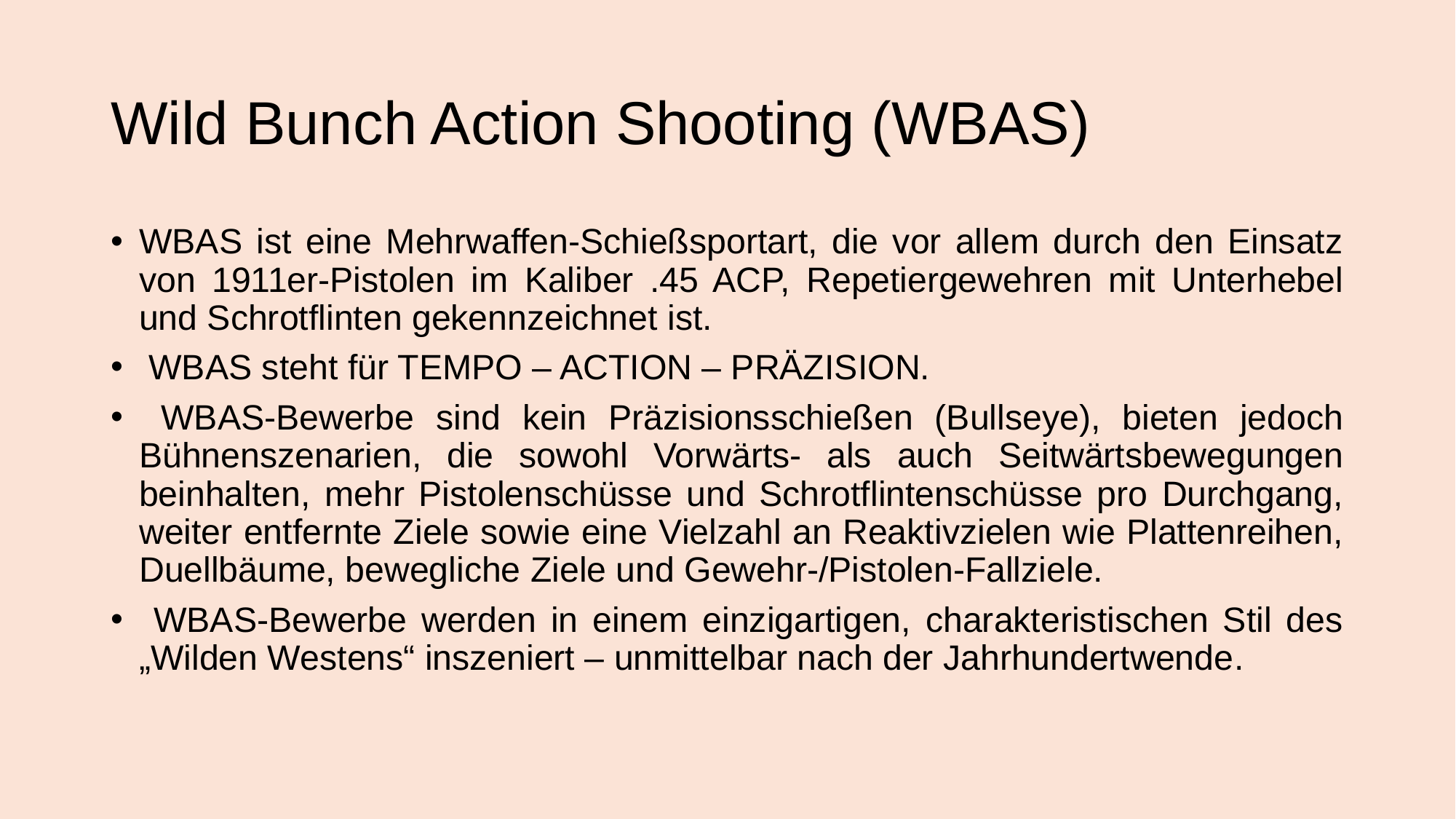

# Wild Bunch Action Shooting (WBAS)

WBAS ist eine Mehrwaffen-Schießsportart, die vor allem durch den Einsatz von 1911er-Pistolen im Kaliber .45 ACP, Repetiergewehren mit Unterhebel und Schrotflinten gekennzeichnet ist.
 WBAS steht für TEMPO – ACTION – PRÄZISION.
 WBAS-Bewerbe sind kein Präzisionsschießen (Bullseye), bieten jedoch Bühnenszenarien, die sowohl Vorwärts- als auch Seitwärtsbewegungen beinhalten, mehr Pistolenschüsse und Schrotflintenschüsse pro Durchgang, weiter entfernte Ziele sowie eine Vielzahl an Reaktivzielen wie Plattenreihen, Duellbäume, bewegliche Ziele und Gewehr-/Pistolen-Fallziele.
 WBAS-Bewerbe werden in einem einzigartigen, charakteristischen Stil des „Wilden Westens“ inszeniert – unmittelbar nach der Jahrhundertwende.